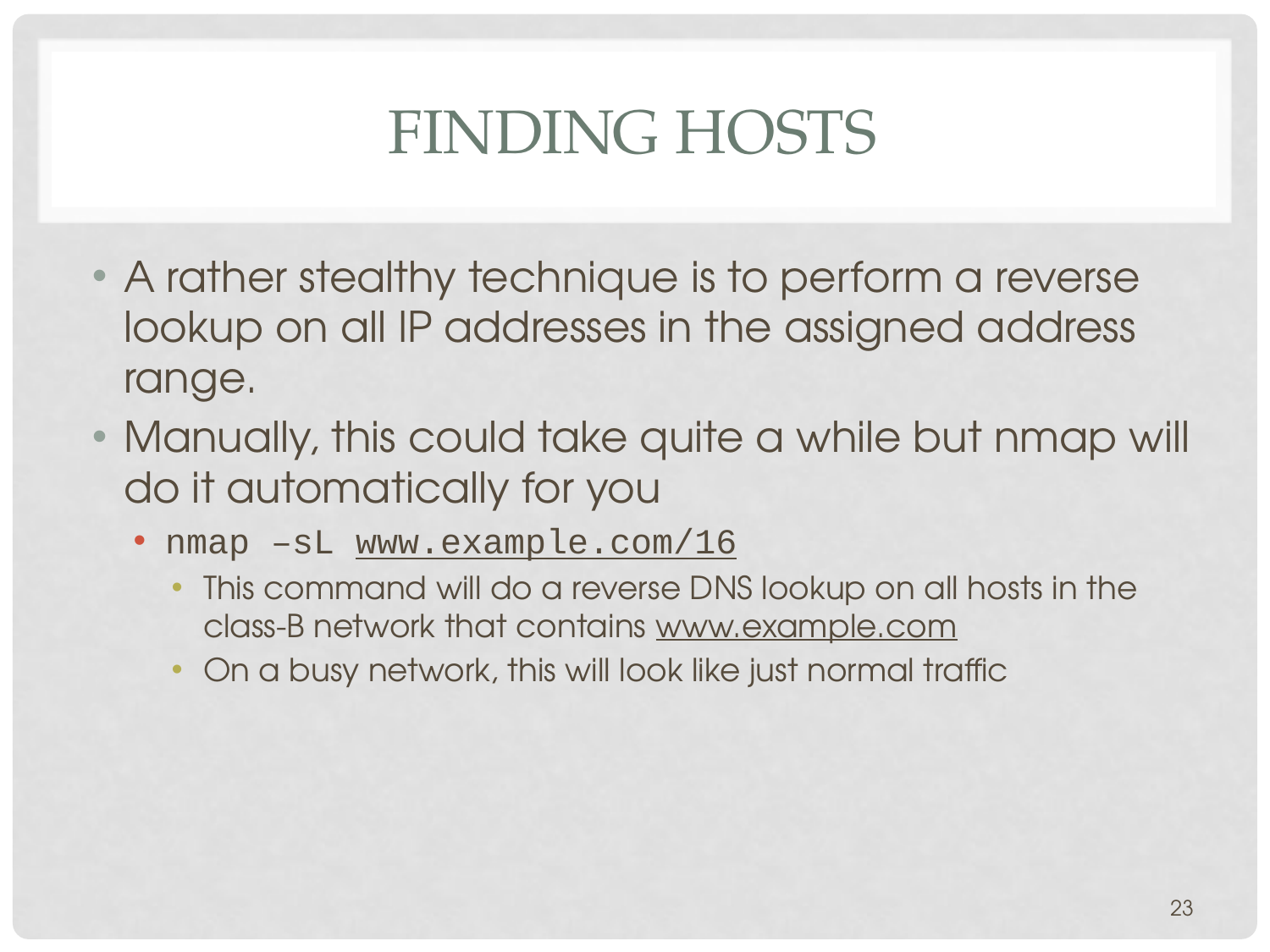

# Finding Hosts
A rather stealthy technique is to perform a reverse lookup on all IP addresses in the assigned address range.
Manually, this could take quite a while but nmap will do it automatically for you
nmap –sL www.example.com/16
This command will do a reverse DNS lookup on all hosts in the class-B network that contains www.example.com
On a busy network, this will look like just normal traffic
23